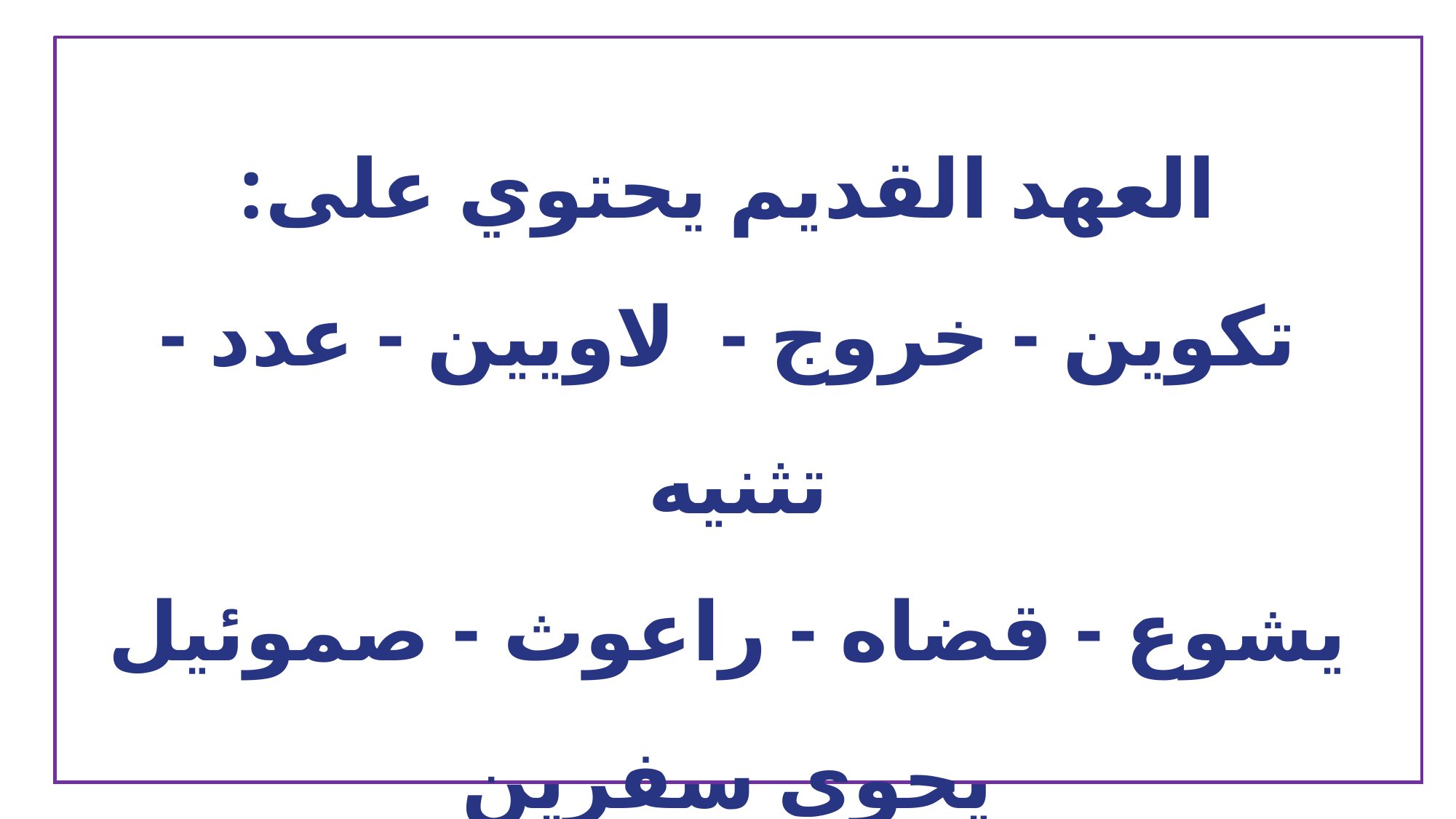

العهد القديم يحتوي على:
تكوين - خروج -  لاويين - عدد - تثنيه
يشوع - قضاه - راعوث - صموئيل يحوي سفرين
ايضاً ملوك سفرين ثم اخبار سفرين